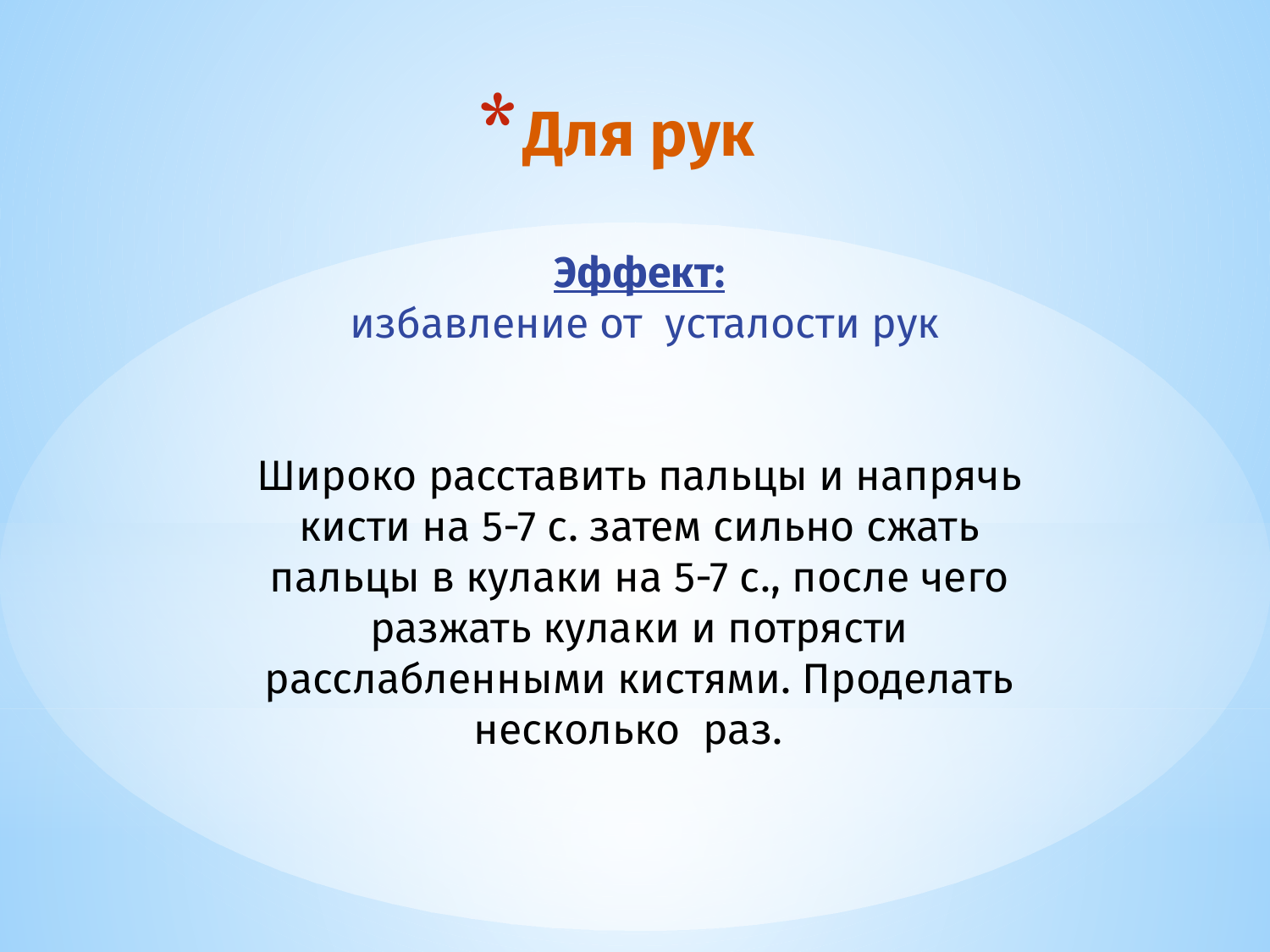

Для рук
Эффект:
 избавление от  усталости рук
Широко расставить пальцы и напрячь кисти на 5-7 с. затем сильно сжать пальцы в кулаки на 5-7 с., после чего разжать кулаки и потрясти расслабленными кистями. Проделать несколько  раз.